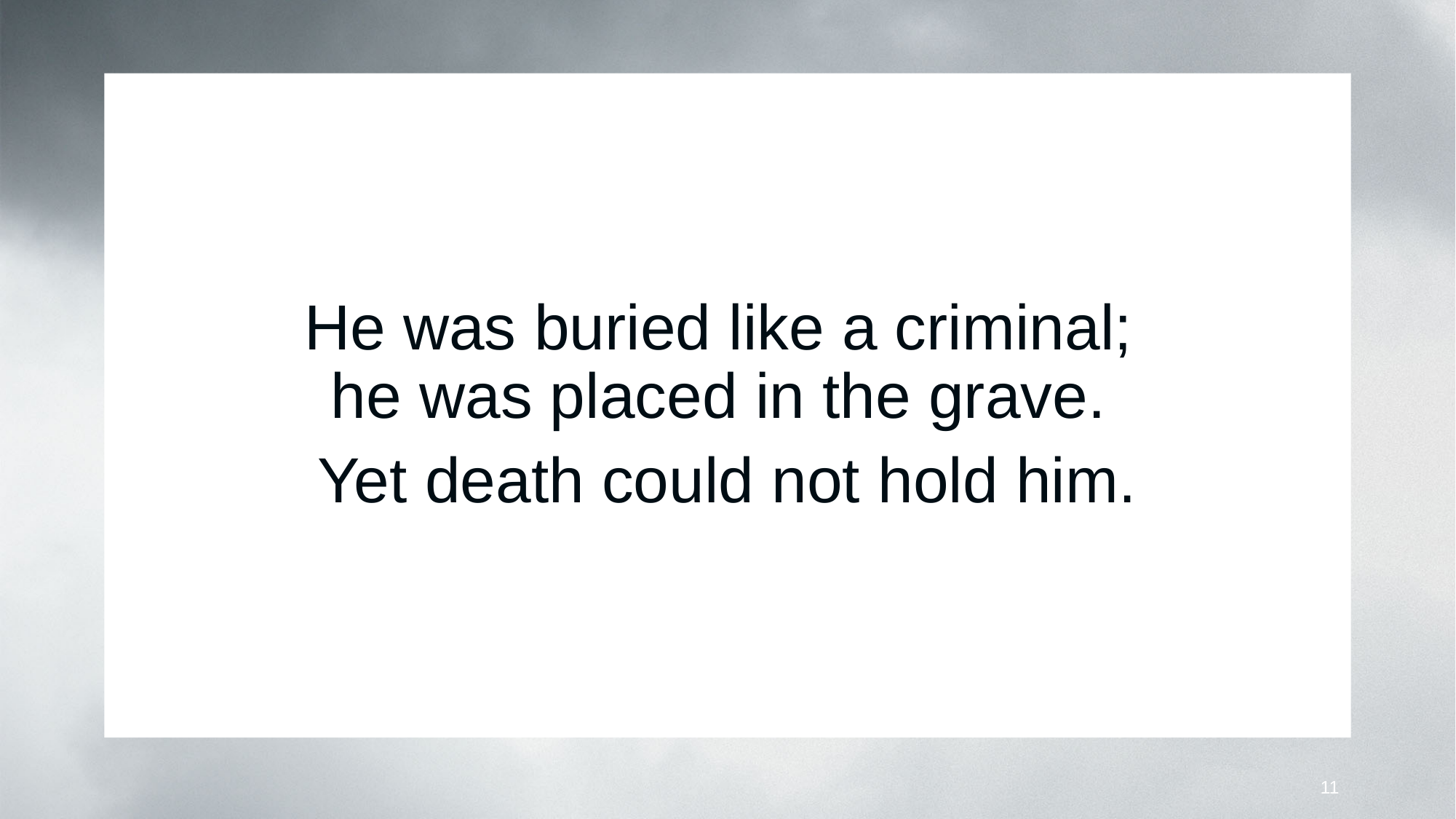

He was buried like a criminal;
he was placed in the grave.
Yet death could not hold him.
11